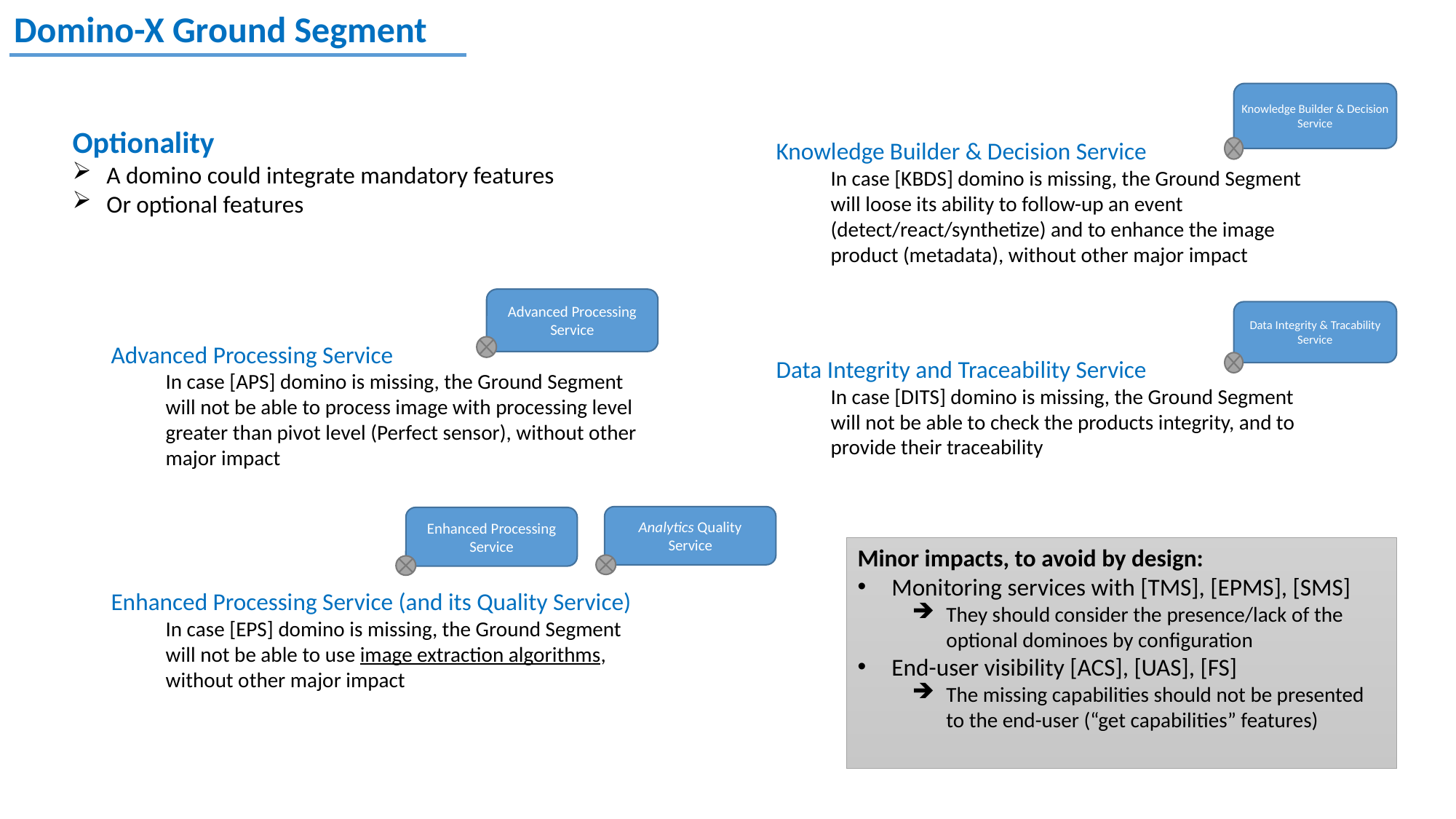

Domino-X Ground Segment
Knowledge Builder & Decision Service

Optionality
A domino could integrate mandatory features
Or optional features
Knowledge Builder & Decision Service
In case [KBDS] domino is missing, the Ground Segment will loose its ability to follow-up an event (detect/react/synthetize) and to enhance the image product (metadata), without other major impact

Data Integrity and Traceability Service
In case [DITS] domino is missing, the Ground Segment will not be able to check the products integrity, and to provide their traceability

Advanced Processing
Service

Data Integrity & Tracability Service

Advanced Processing Service
In case [APS] domino is missing, the Ground Segment will not be able to process image with processing level greater than pivot level (Perfect sensor), without other major impact

Enhanced Processing Service (and its Quality Service)
In case [EPS] domino is missing, the Ground Segment will not be able to use image extraction algorithms, without other major impact
Analytics Quality
Service

Enhanced Processing
Service

Minor impacts, to avoid by design:
Monitoring services with [TMS], [EPMS], [SMS]
They should consider the presence/lack of the optional dominoes by configuration
End-user visibility [ACS], [UAS], [FS]
The missing capabilities should not be presented to the end-user (“get capabilities” features)